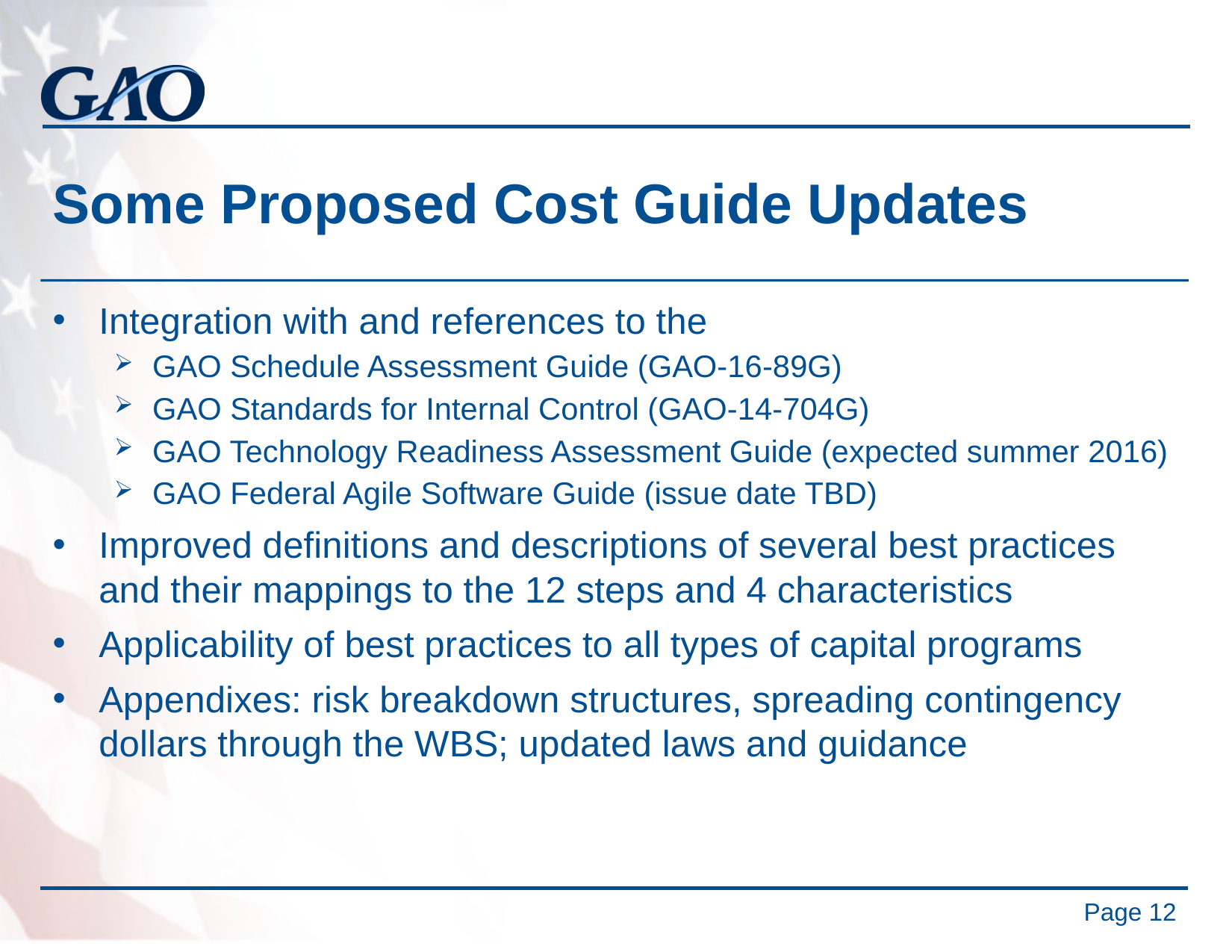

# Some Proposed Cost Guide Updates
Integration with and references to the
GAO Schedule Assessment Guide (GAO-16-89G)
GAO Standards for Internal Control (GAO-14-704G)
GAO Technology Readiness Assessment Guide (expected summer 2016)
GAO Federal Agile Software Guide (issue date TBD)
Improved definitions and descriptions of several best practices and their mappings to the 12 steps and 4 characteristics
Applicability of best practices to all types of capital programs
Appendixes: risk breakdown structures, spreading contingency dollars through the WBS; updated laws and guidance
Page 12